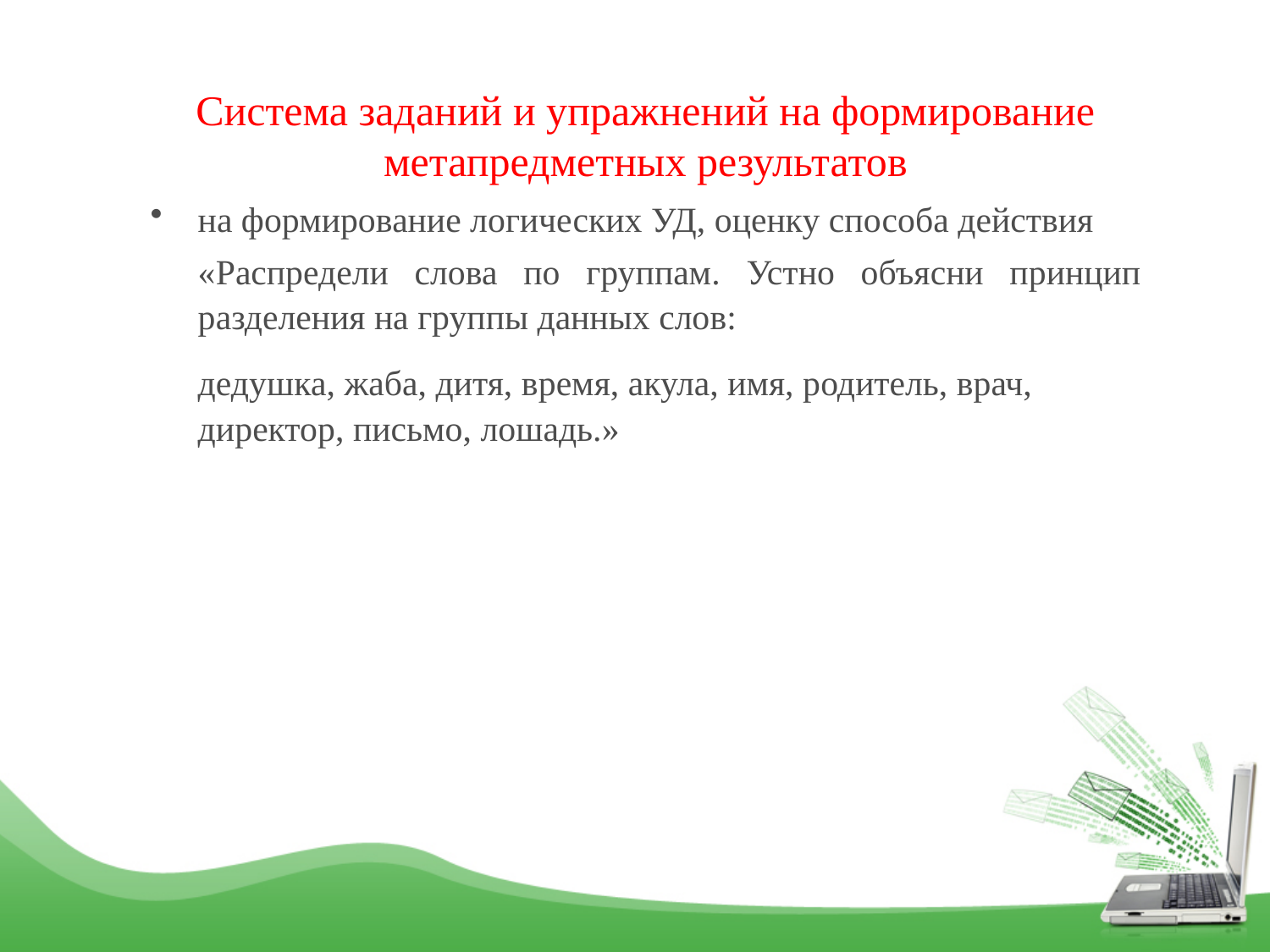

# Система заданий и упражнений на формирование метапредметных результатов
на формирование логических УД, оценку способа действия
«Распредели слова по группам. Устно объясни принцип разделения на группы данных слов:
дедушка, жаба, дитя, время, акула, имя, родитель, врач, директор, письмо, лошадь.»